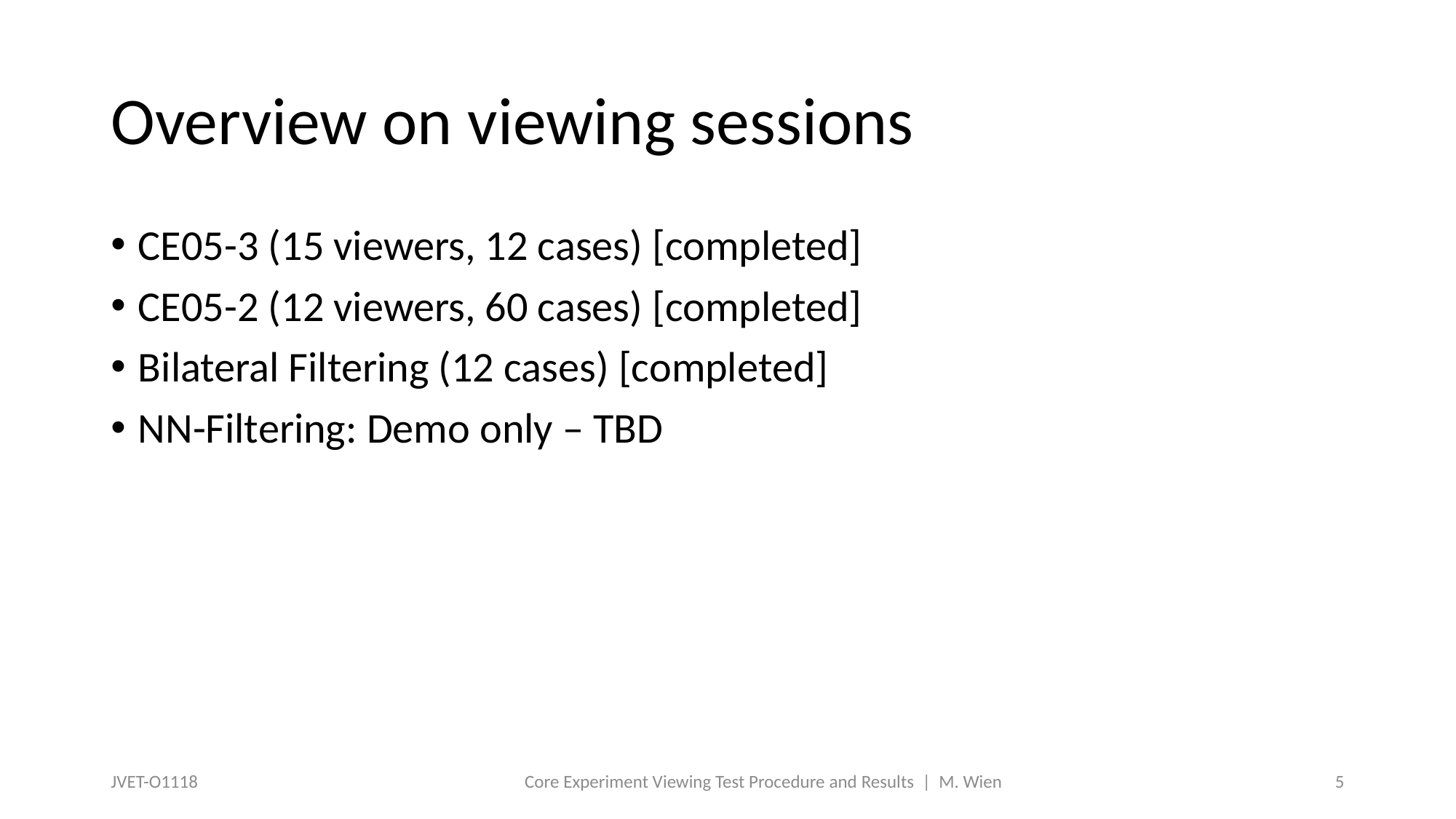

# Overview on viewing sessions
CE05-3 (15 viewers, 12 cases) [completed]
CE05-2 (12 viewers, 60 cases) [completed]
Bilateral Filtering (12 cases) [completed]
NN-Filtering: Demo only – TBD
JVET-O1118
Core Experiment Viewing Test Procedure and Results  |  M. Wien
5